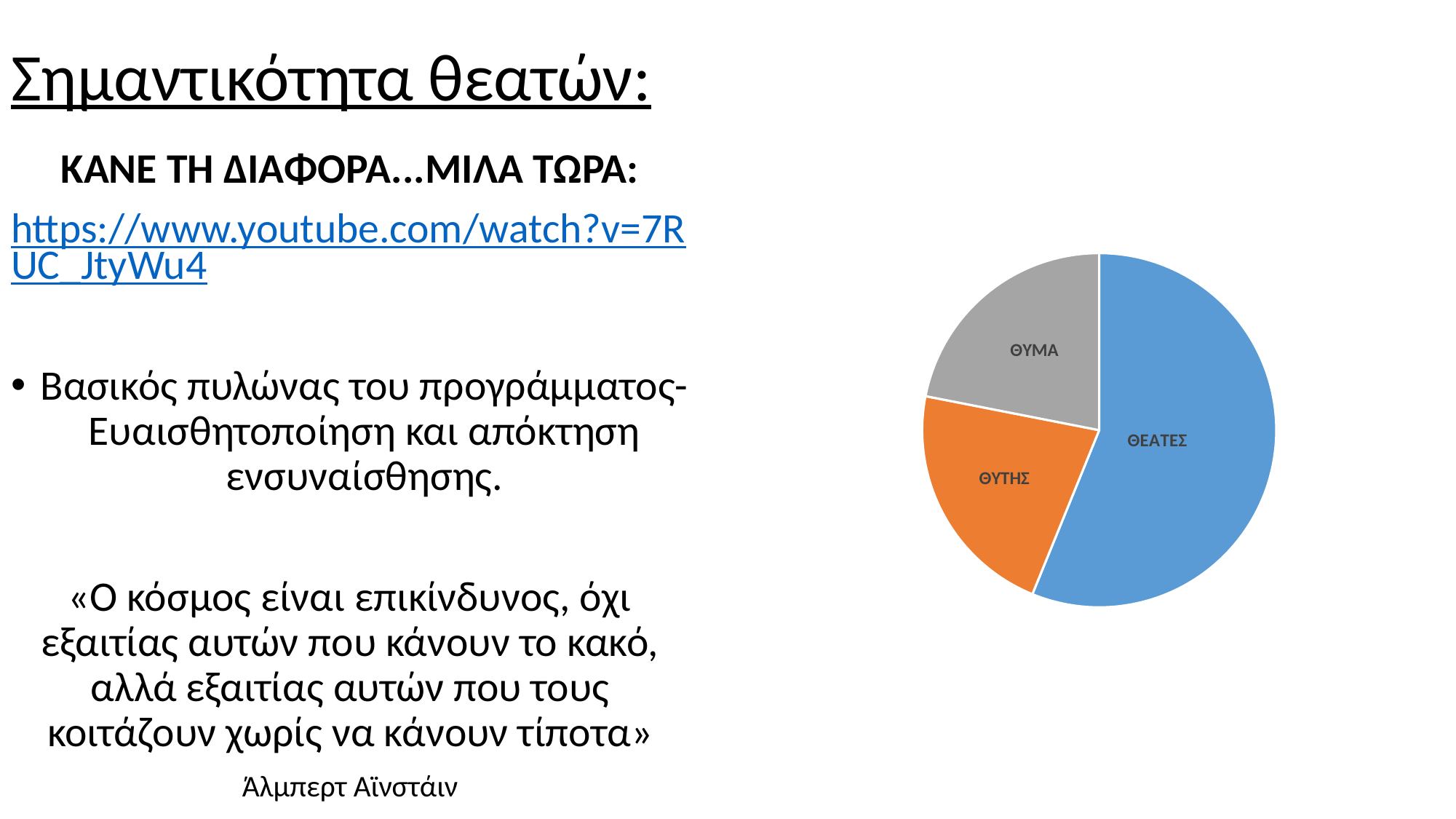

# Σημαντικότητα θεατών:

### Chart

| Category | Sales | Column1 |
|---|---|---|
| 1st Qtr | 8.2 | 0.0 |
| 2nd Qtr | 3.2 | 0.0 |
| 3rd Qtr | 3.2 | None |
ΚΑΝΕ ΤΗ ΔΙΑΦΟΡΑ...ΜΙΛΑ ΤΩΡΑ:
https://www.youtube.com/watch?v=7RUC_JtyWu4

Βασικός πυλώνας του προγράμματος-Ευαισθητοποίηση και απόκτηση ενσυναίσθησης.

«Ο κόσμος είναι επικίνδυνος, όχι εξαιτίας αυτών που κάνουν το κακό, αλλά εξαιτίας αυτών που τους κοιτάζουν χωρίς να κάνουν τίποτα»
Άλμπερτ Αϊνστάιν